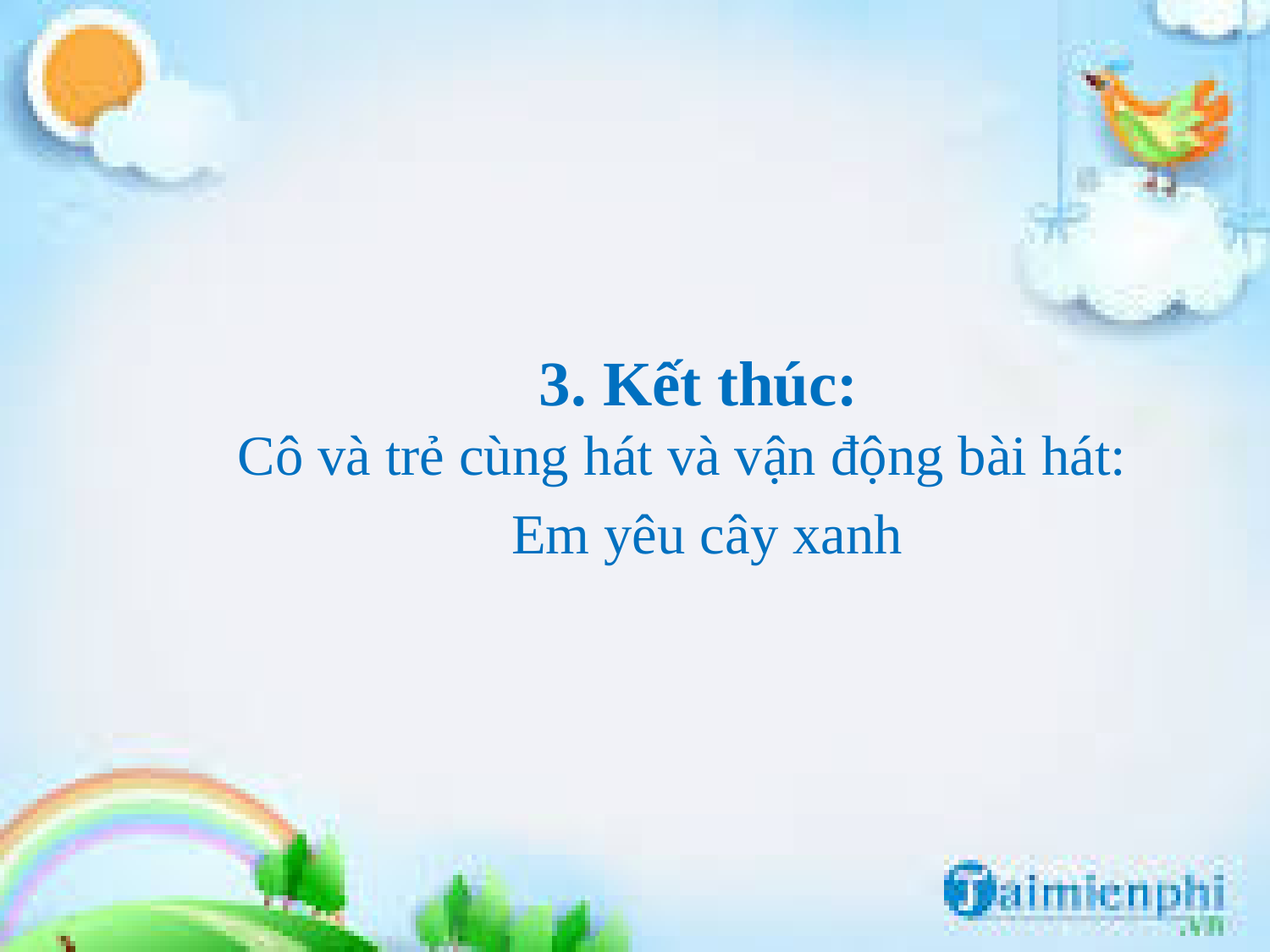

3. Kết thúc: 
Cô và trẻ cùng hát và vận động bài hát:
Em yêu cây xanh